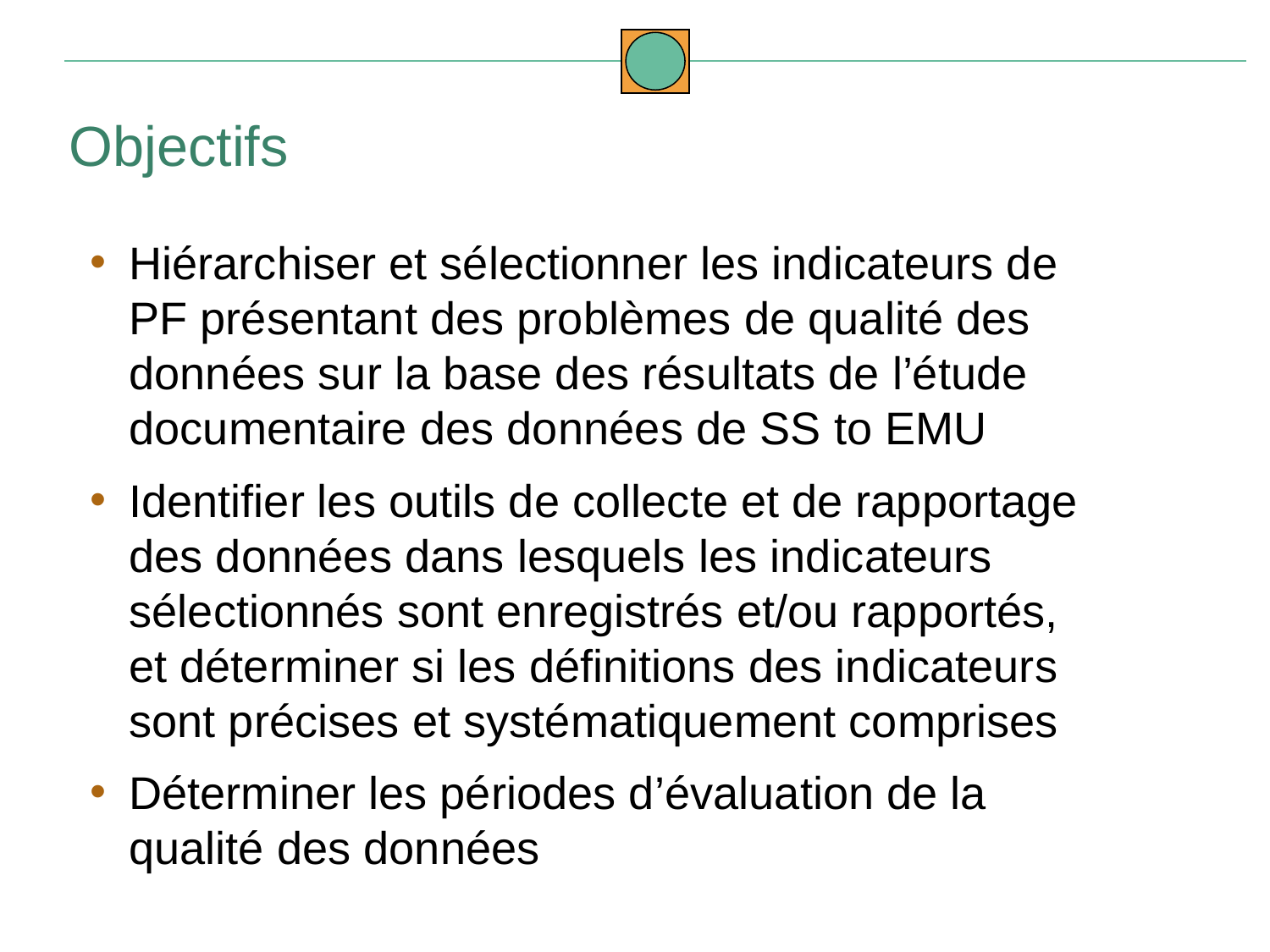

Objectifs
Hiérarchiser et sélectionner les indicateurs de PF présentant des problèmes de qualité des données sur la base des résultats de l’étude documentaire des données de SS to EMU
Identifier les outils de collecte et de rapportage des données dans lesquels les indicateurs sélectionnés sont enregistrés et/ou rapportés, et déterminer si les définitions des indicateurs sont précises et systématiquement comprises
Déterminer les périodes d’évaluation de la qualité des données